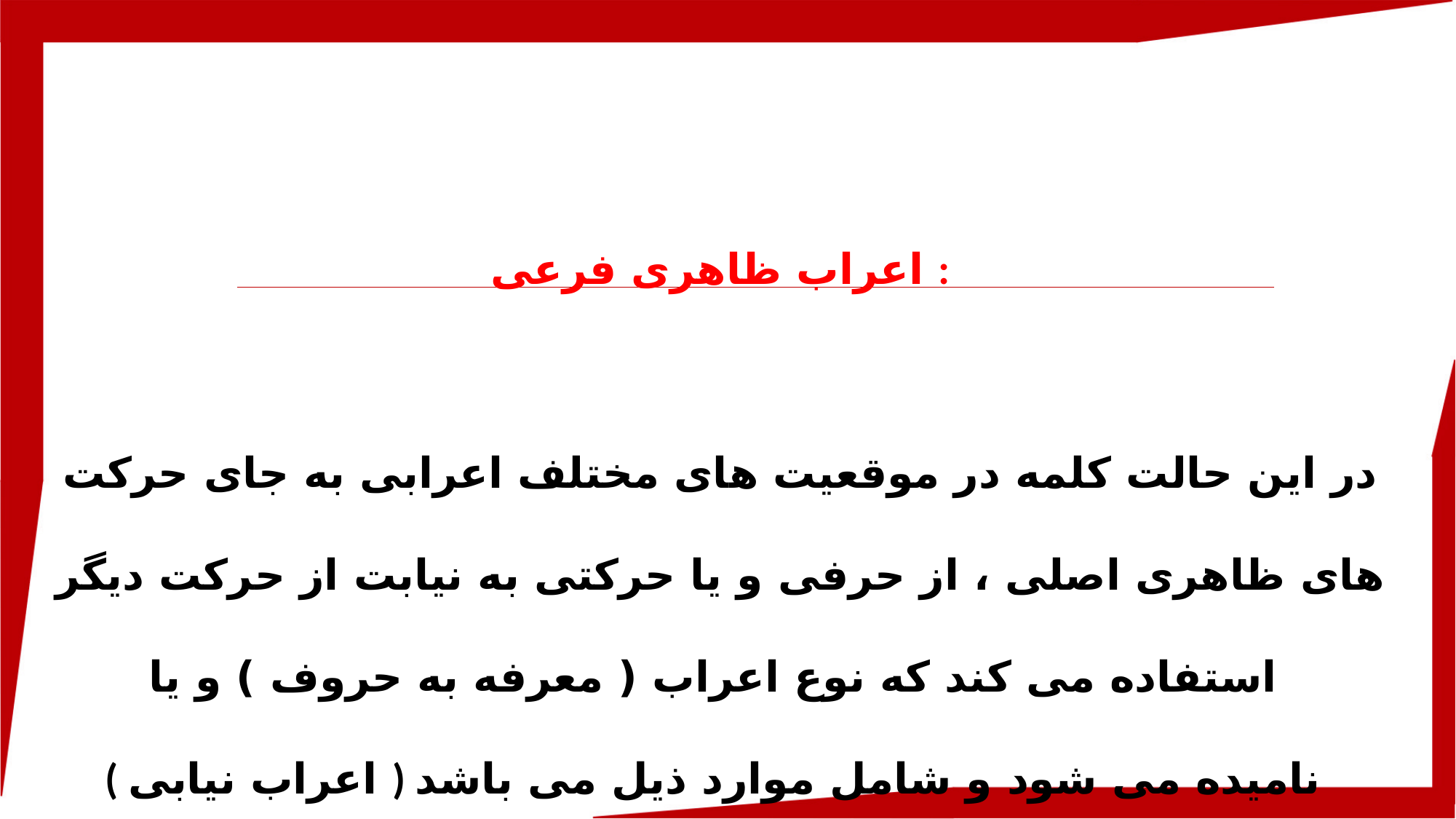

اعراب ظاهری فرعی :

در این حالت کلمه در موقعیت های مختلف اعرابی به جای حرکت های ظاهری اصلی ، از حرفی و یا حرکتی به نیابت از حرکت دیگر استفاده می کند که نوع اعراب ( معرفه به حروف ) و یا
( اعراب نیابی ) نامیده می شود و شامل موارد ذیل می باشد